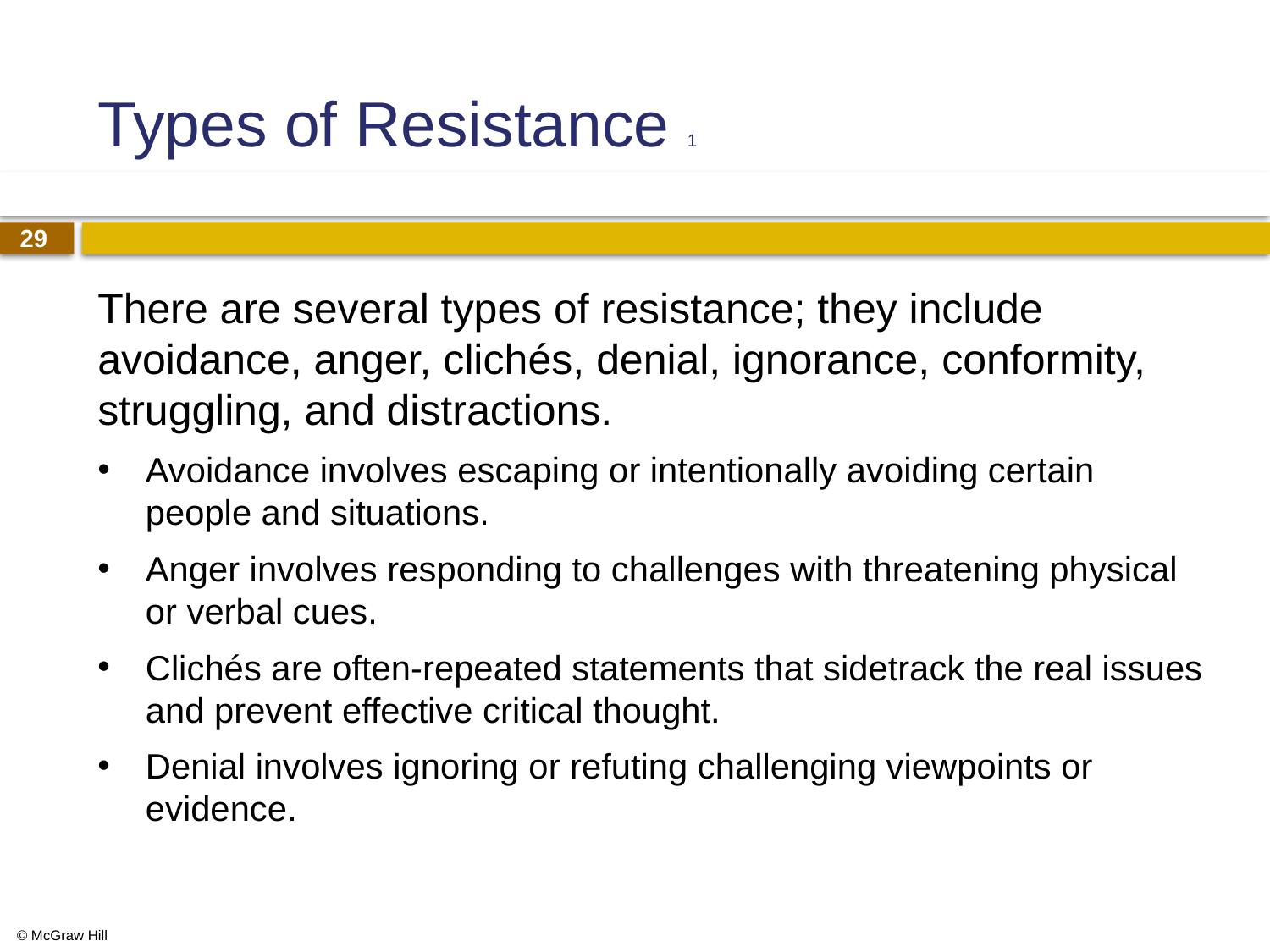

# Types of Resistance 1
There are several types of resistance; they include avoidance, anger, clichés, denial, ignorance, conformity, struggling, and distractions.
Avoidance involves escaping or intentionally avoiding certain people and situations.
Anger involves responding to challenges with threatening physical or verbal cues.
Clichés are often-repeated statements that sidetrack the real issues and prevent effective critical thought.
Denial involves ignoring or refuting challenging viewpoints or evidence.